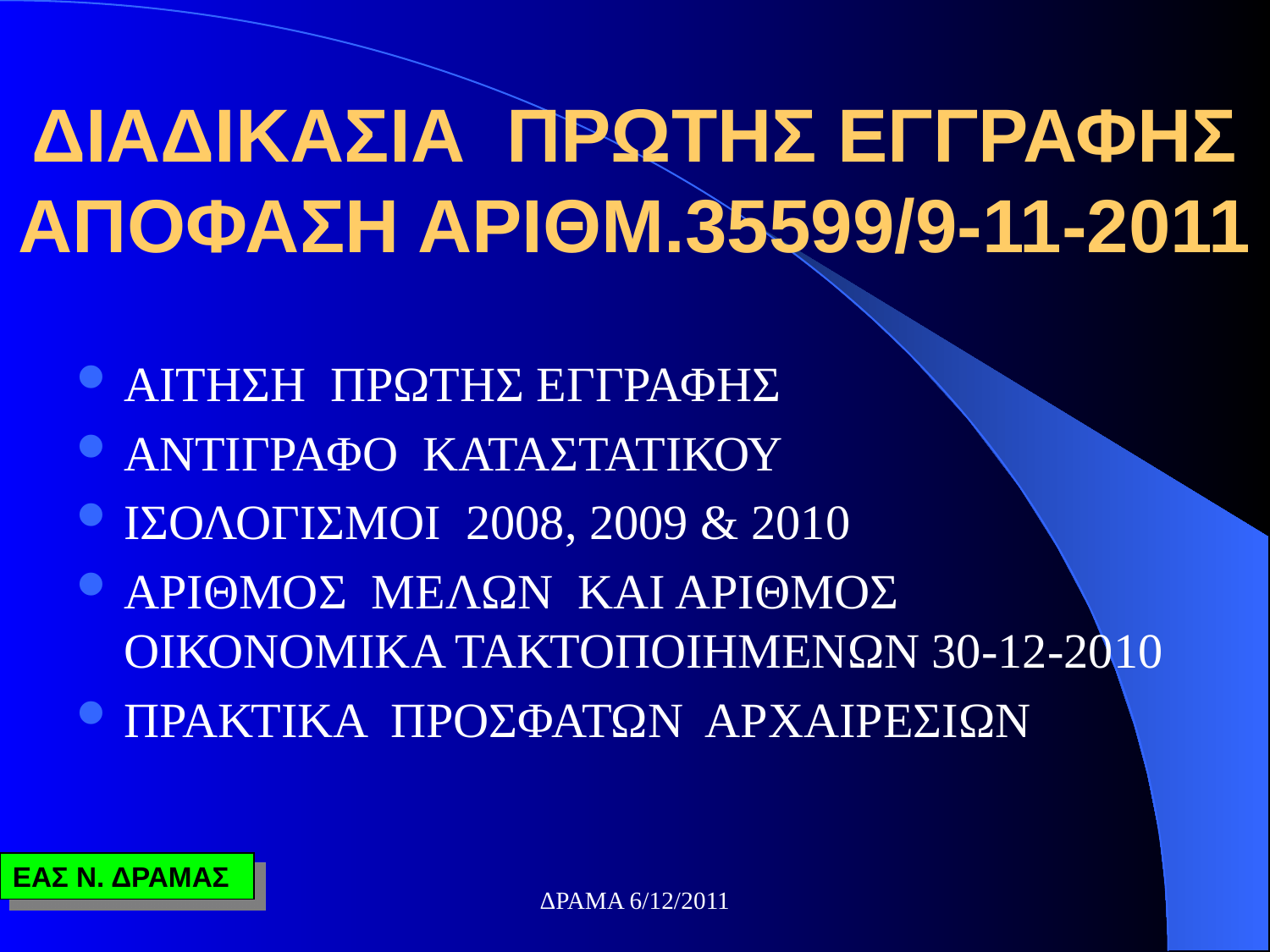

# ΔΙΑΔΙΚΑΣΙΑ  ΠΡΩΤΗΣ ΕΓΓΡΑΦΗΣ ΑΠΟΦΑΣΗ ΑΡΙΘΜ.35599/9-11-2011
ΑΙΤΗΣΗ  ΠΡΩΤΗΣ ΕΓΓΡΑΦΗΣ
ΑΝΤΙΓΡΑΦΟ  ΚΑΤΑΣΤΑΤΙΚΟΥ
ΙΣΟΛΟΓΙΣΜΟΙ  2008, 2009 & 2010
ΑΡΙΘΜΟΣ  ΜΕΛΩΝ  ΚΑΙ ΑΡΙΘΜΟΣ  ΟΙΚΟΝΟΜΙΚΑ ΤΑΚΤΟΠΟΙΗΜΕΝΩΝ 30-12-2010
ΠΡΑΚΤΙΚΑ  ΠΡΟΣΦΑΤΩΝ  ΑΡΧΑΙΡΕΣΙΩΝ
ΔΡΑΜΑ 6/12/2011